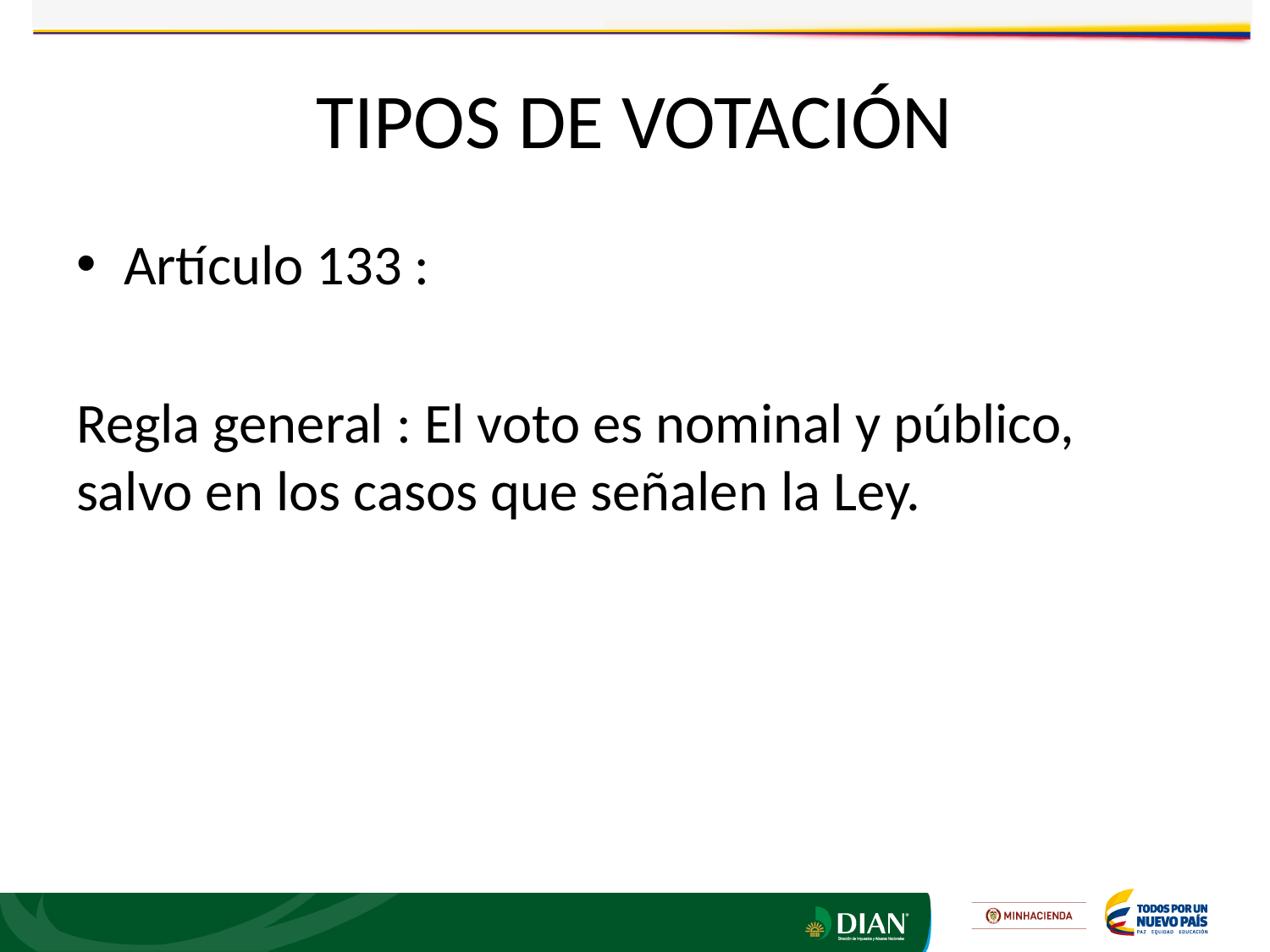

# TIPOS DE VOTACIÓN
Artículo 133 :

Regla general : El voto es nominal y público, salvo en los casos que señalen la Ley.